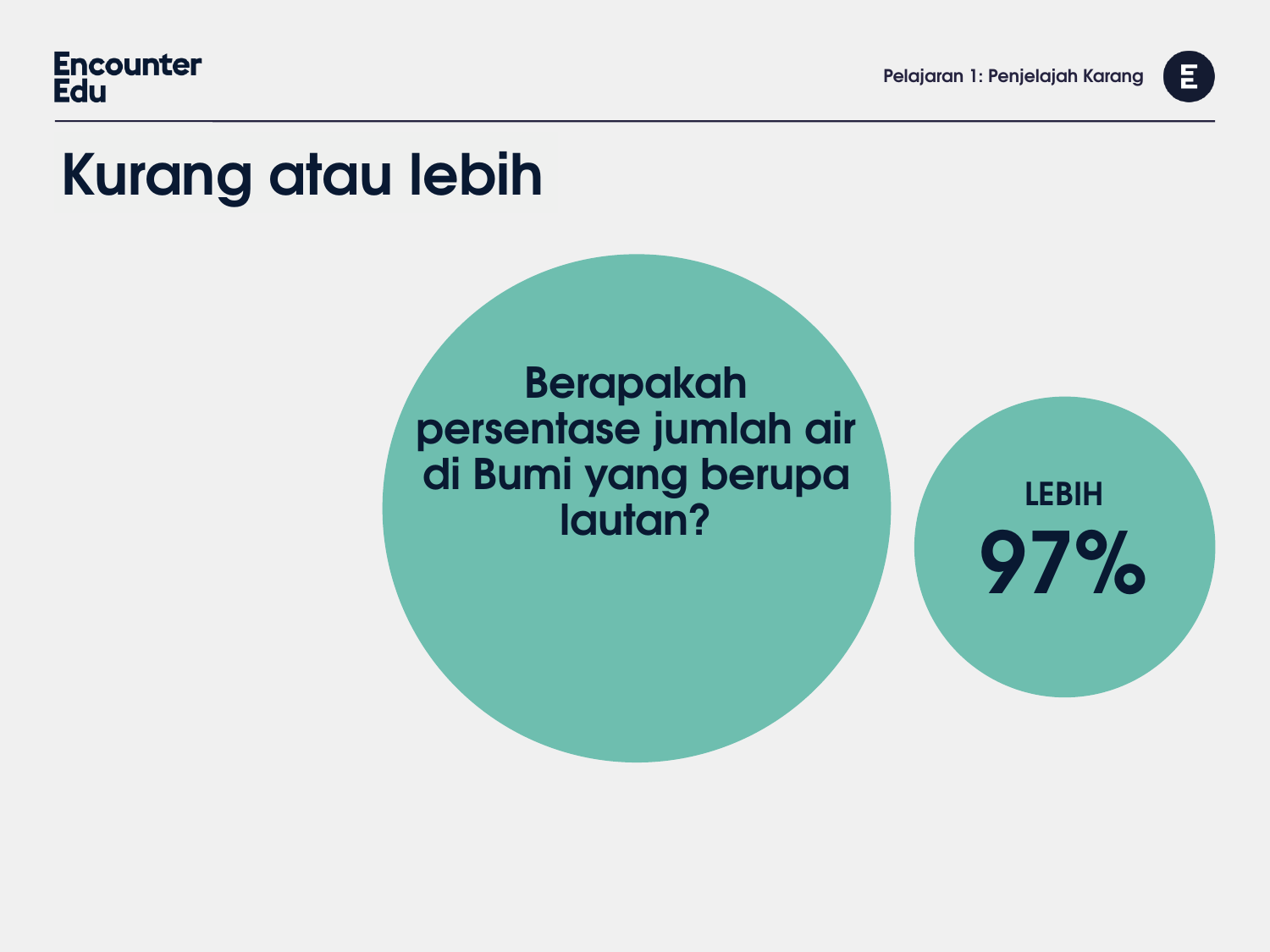

# Pelajaran 1: Penjelajah Karang
Kurang atau lebih
Berapakah persentase jumlah air di Bumi yang berupa lautan?

LEBIH

97%